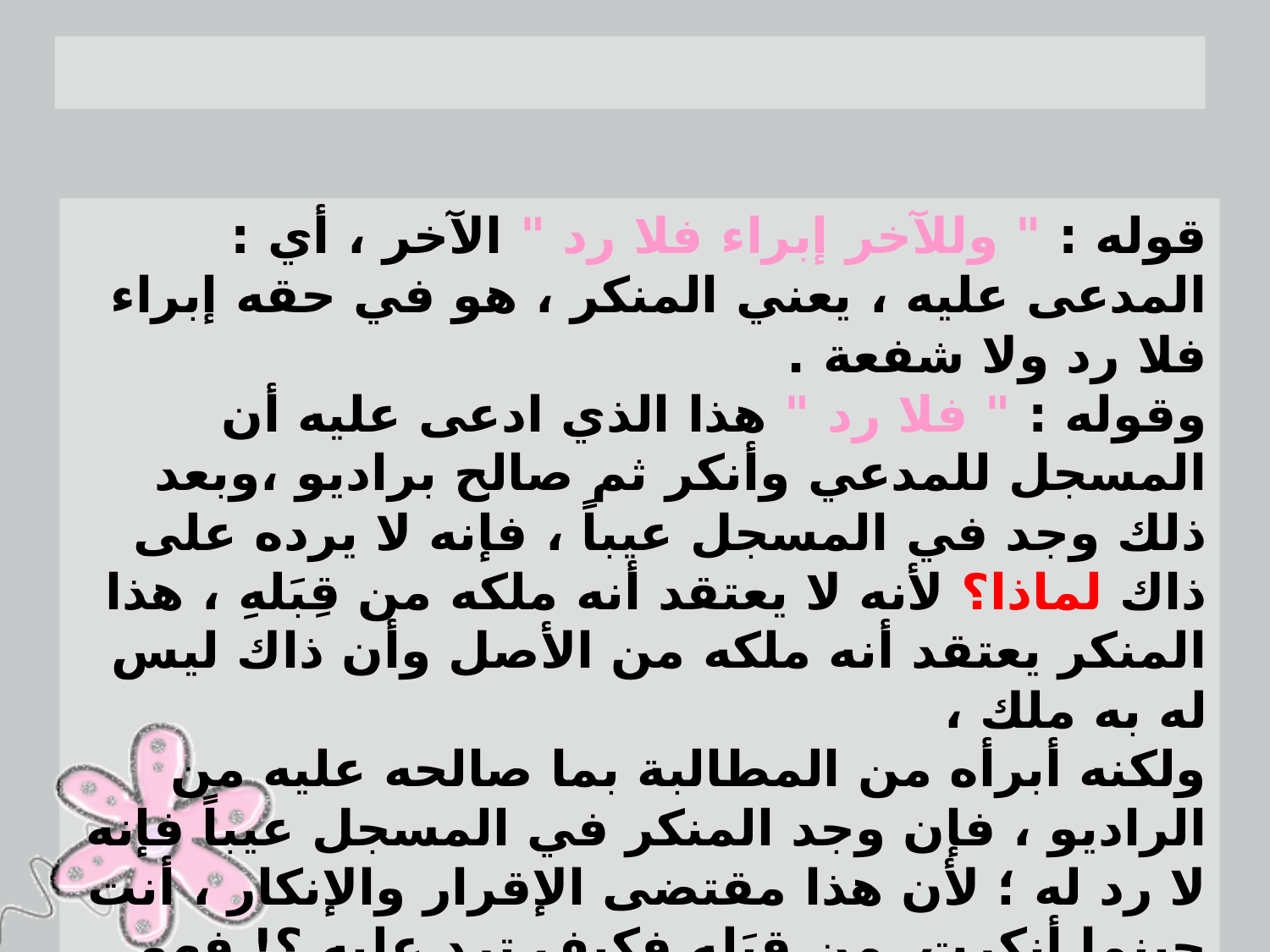

قوله : " وللآخر إبراء فلا رد " الآخر ، أي : المدعى عليه ، يعني المنكر ، هو في حقه إبراء فلا رد ولا شفعة .
وقوله : " فلا رد " هذا الذي ادعى عليه أن المسجل للمدعي وأنكر ثم صالح براديو ،وبعد ذلك وجد في المسجل عيباً ، فإنه لا يرده على ذاك لماذا؟ لأنه لا يعتقد أنه ملكه من قِبَلهِ ، هذا المنكر يعتقد أنه ملكه من الأصل وأن ذاك ليس له به ملك ،
ولكنه أبرأه من المطالبة بما صالحه عليه من الراديو ، فإن وجد المنكر في المسجل عيباً فإنه لا رد له ؛ لأن هذا مقتضى الإقرار والإنكار ، أنت حينما أنكرت  من قِبَلِهِ فكيف ترد عليه ؟! فهو في حقه إبراء فلا رَدَّ لك .